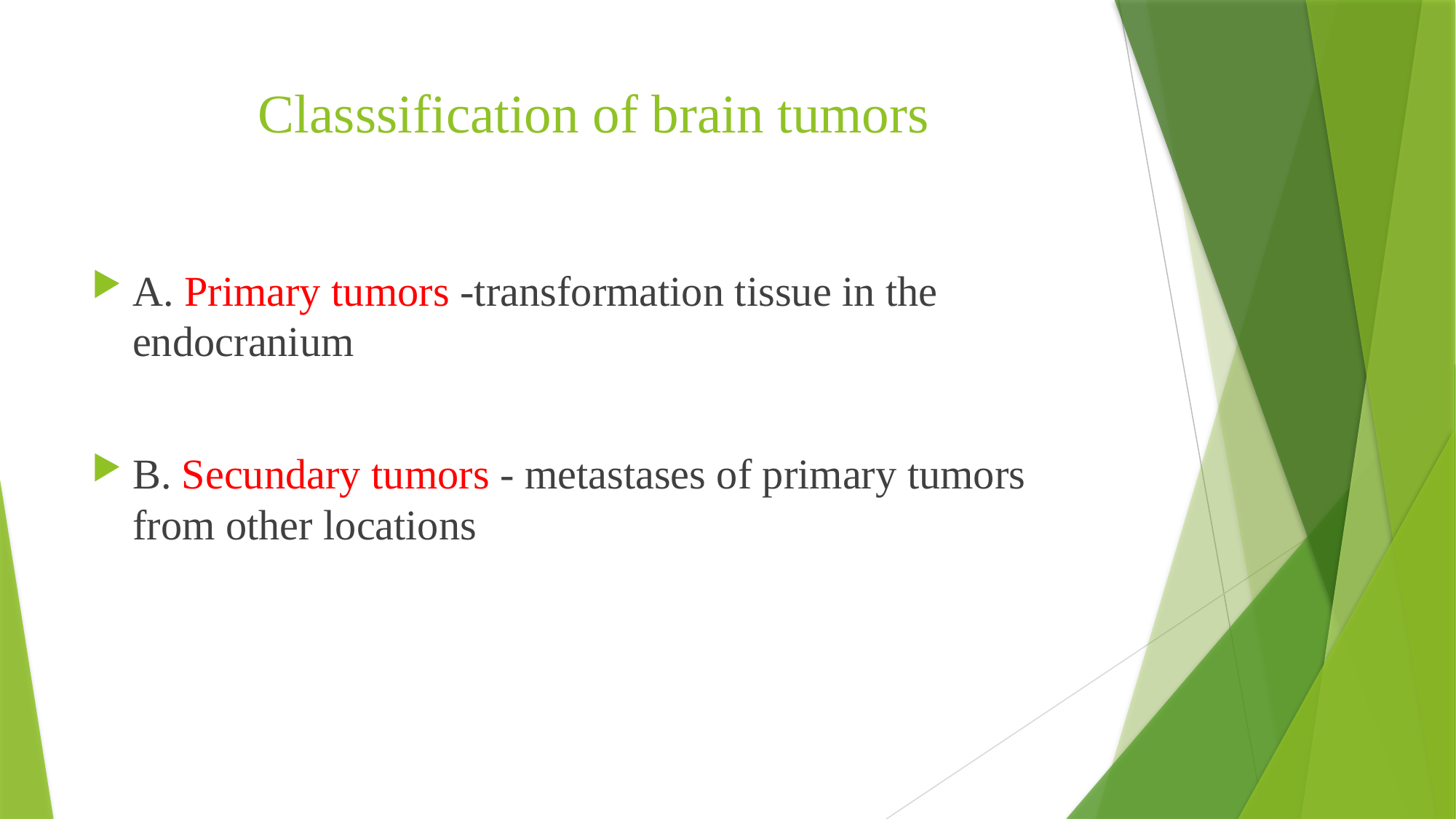

# Classsification of brain tumors
A. Primary tumors -transformation tissue in the endocranium

B. Secundary tumors - metastases of primary tumors from other locations